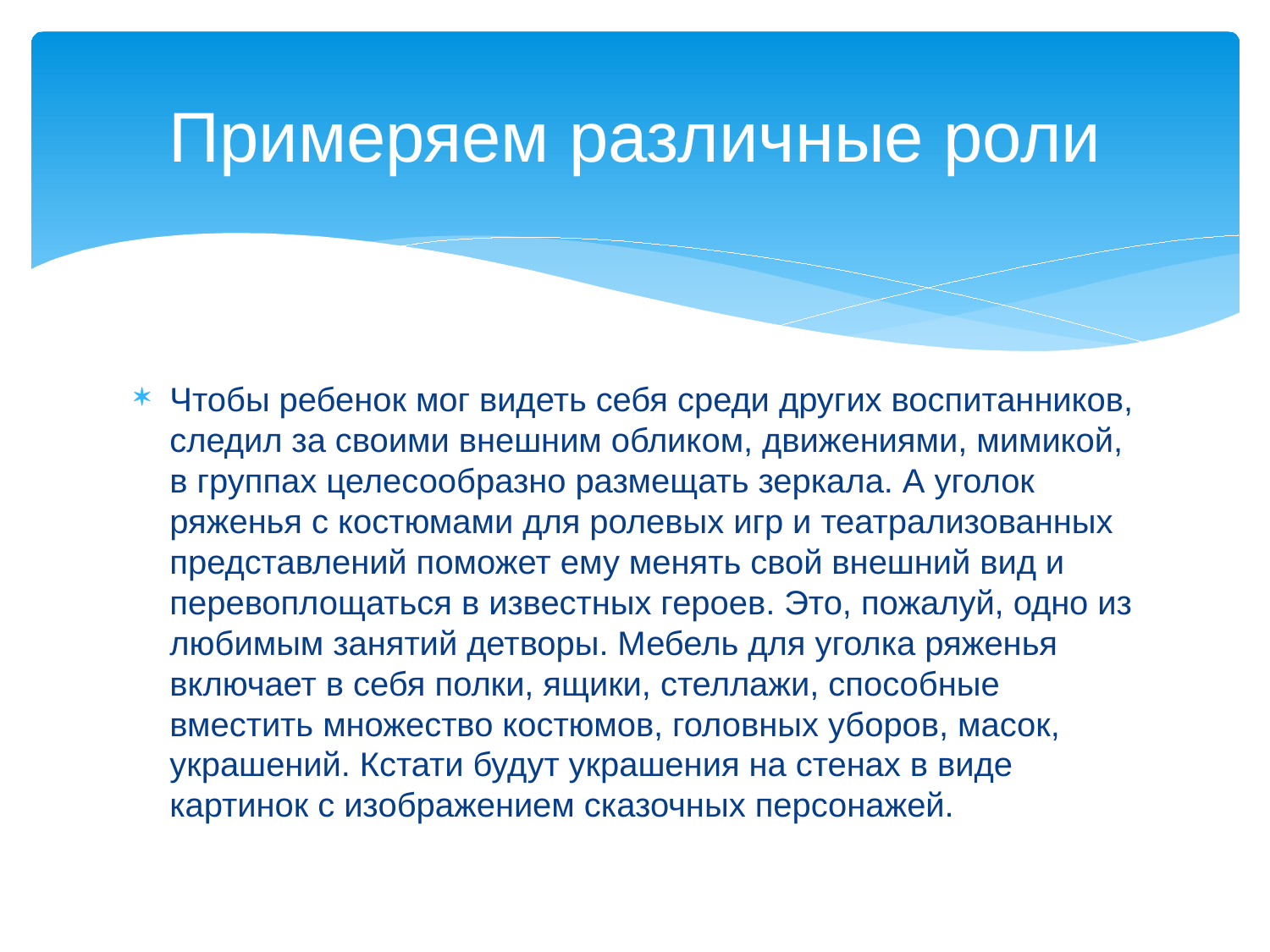

# Примеряем различные роли
Чтобы ребенок мог видеть себя среди других воспитанников, следил за своими внешним обликом, движениями, мимикой, в группах целесообразно размещать зеркала. А уголок ряженья с костюмами для ролевых игр и театрализованных представлений поможет ему менять свой внешний вид и перевоплощаться в известных героев. Это, пожалуй, одно из любимым занятий детворы. Мебель для уголка ряженья включает в себя полки, ящики, стеллажи, способные вместить множество костюмов, головных уборов, масок, украшений. Кстати будут украшения на стенах в виде картинок с изображением сказочных персонажей.